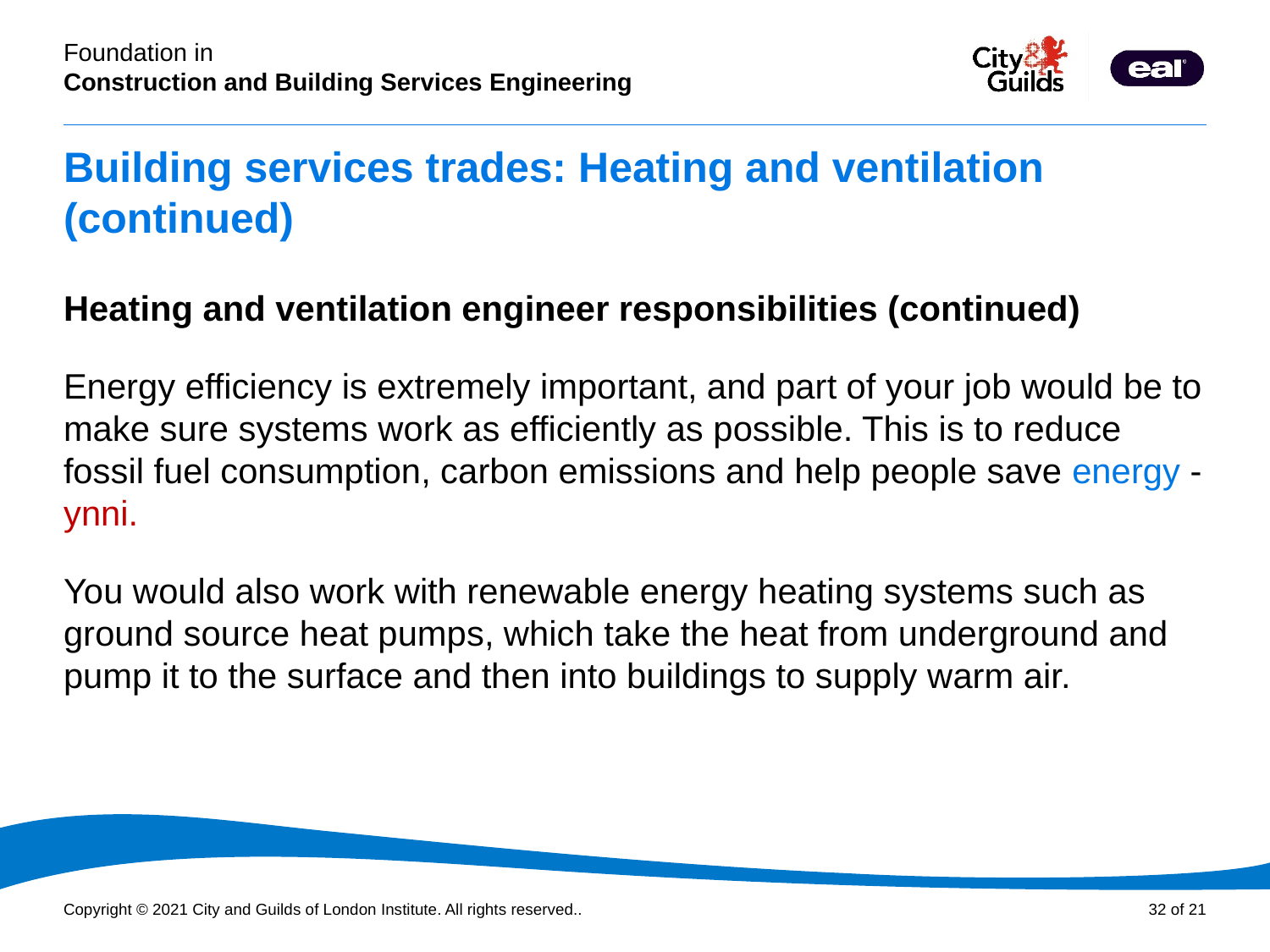

# Building services trades: Heating and ventilation (continued)
Heating and ventilation engineer responsibilities (continued)
Energy efficiency is extremely important, and part of your job would be to make sure systems work as efficiently as possible. This is to reduce fossil fuel consumption, carbon emissions and help people save energy - ynni.
You would also work with renewable energy heating systems such as ground source heat pumps, which take the heat from underground and pump it to the surface and then into buildings to supply warm air.